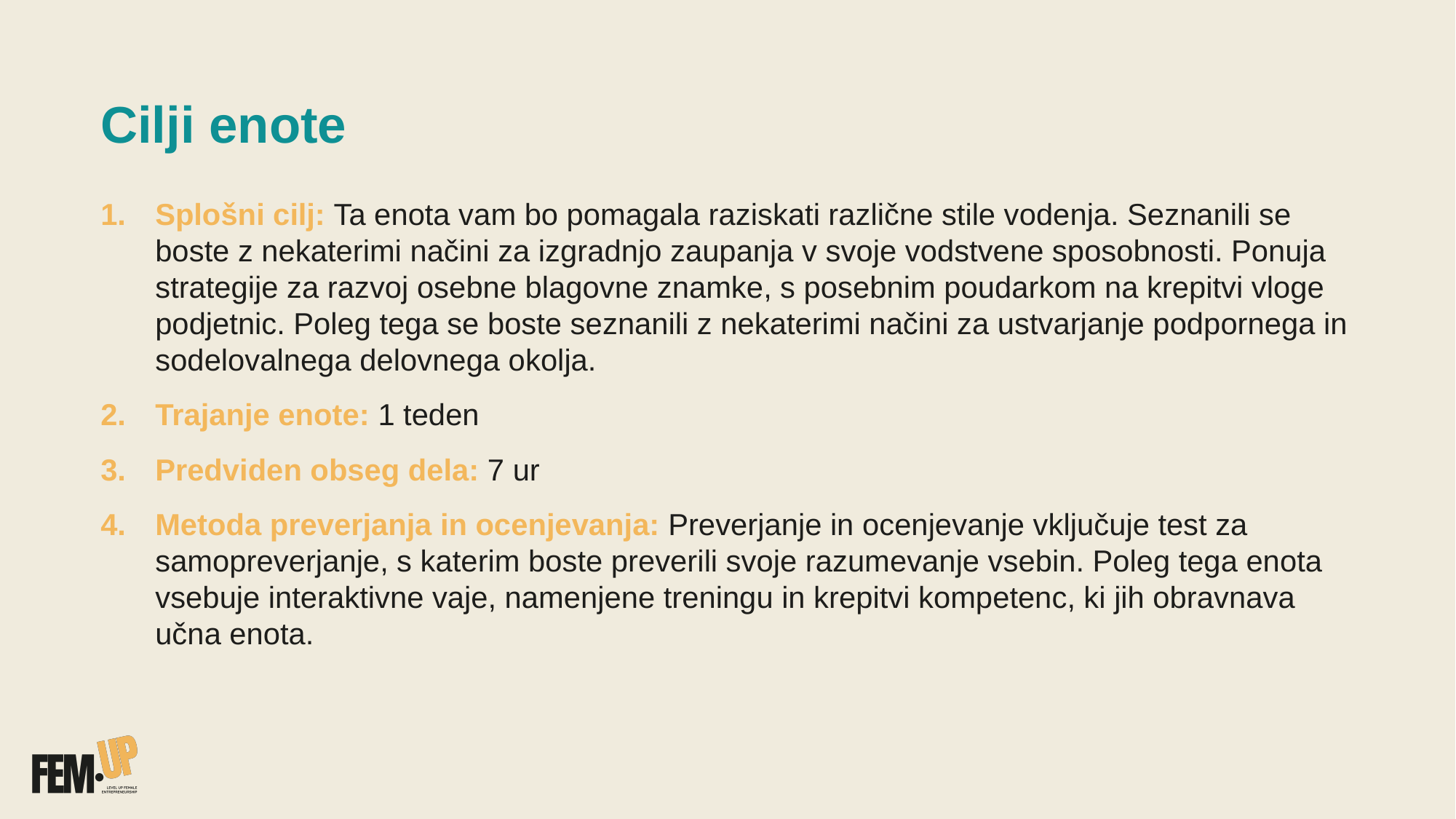

# Cilji enote
Splošni cilj: Ta enota vam bo pomagala raziskati različne stile vodenja. Seznanili se boste z nekaterimi načini za izgradnjo zaupanja v svoje vodstvene sposobnosti. Ponuja strategije za razvoj osebne blagovne znamke, s posebnim poudarkom na krepitvi vloge podjetnic. Poleg tega se boste seznanili z nekaterimi načini za ustvarjanje podpornega in sodelovalnega delovnega okolja.
Trajanje enote: 1 teden
Predviden obseg dela: 7 ur
Metoda preverjanja in ocenjevanja: Preverjanje in ocenjevanje vključuje test za samopreverjanje, s katerim boste preverili svoje razumevanje vsebin. Poleg tega enota vsebuje interaktivne vaje, namenjene treningu in krepitvi kompetenc, ki jih obravnava učna enota.